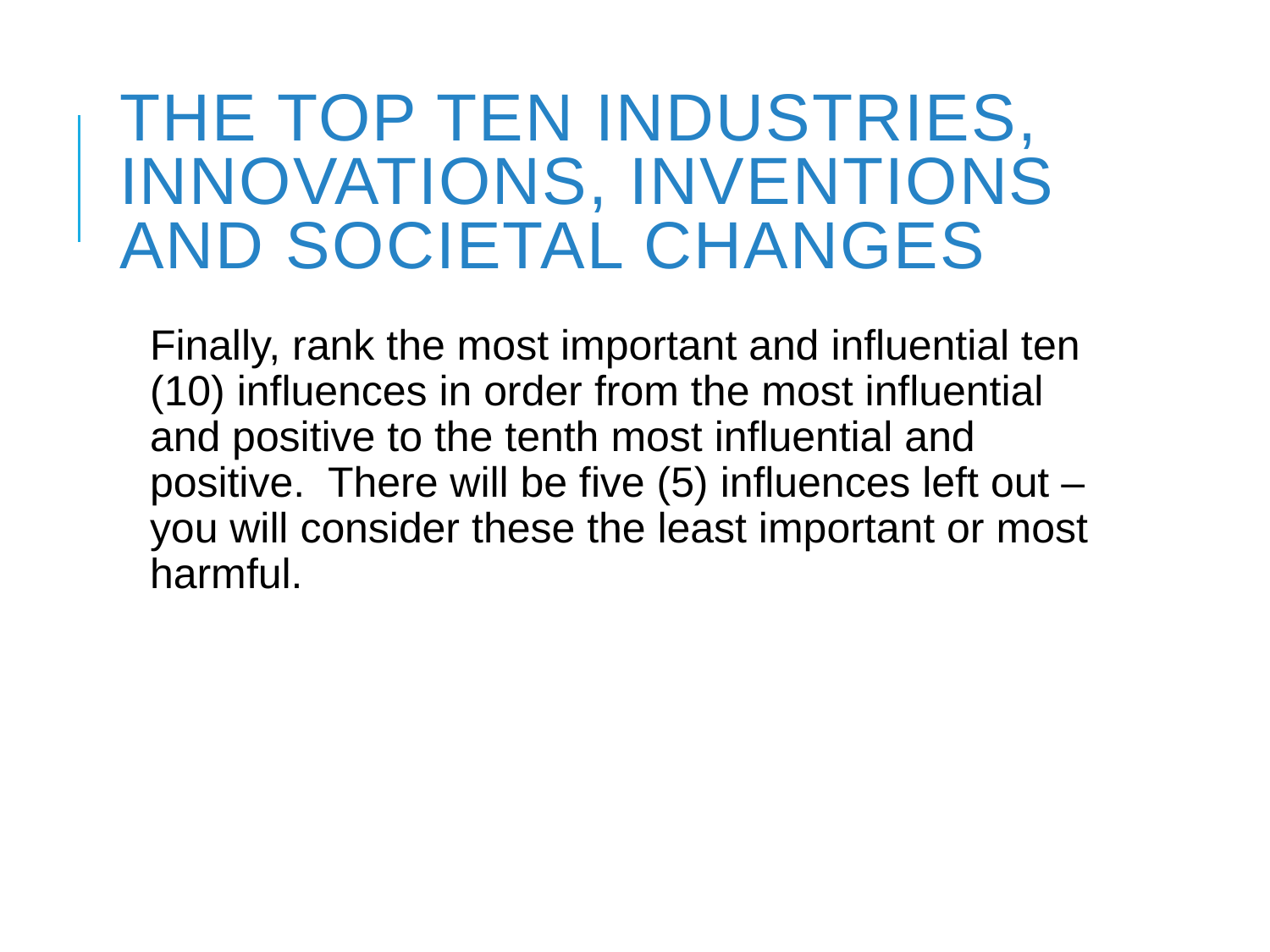

# The Top TEN Industries, innovations, Inventions and societal changes
	Finally, rank the most important and influential ten (10) influences in order from the most influential and positive to the tenth most influential and positive.  There will be five (5) influences left out – you will consider these the least important or most harmful.